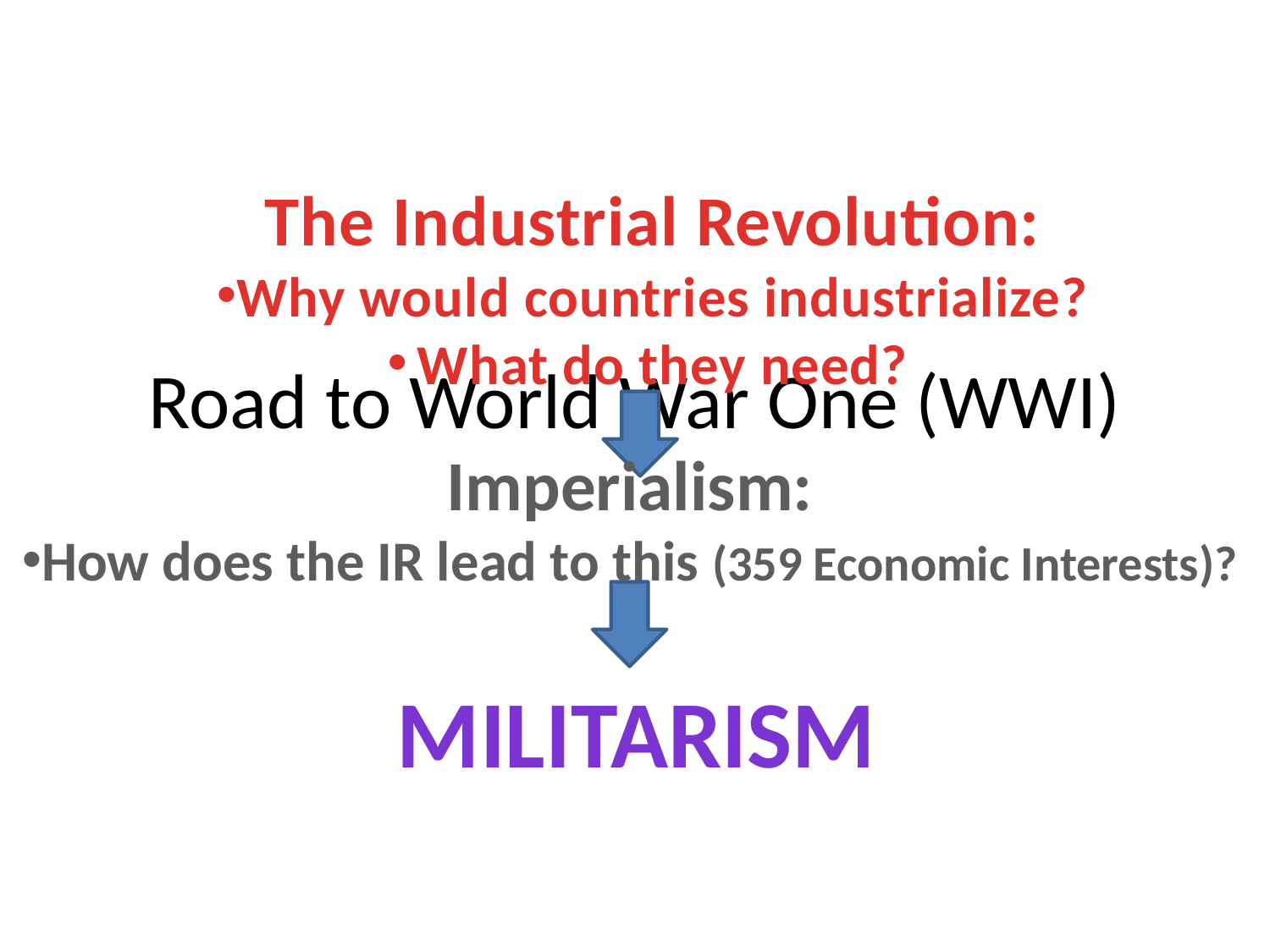

The Industrial Revolution:
Why would countries industrialize?
What do they need?
# Road to World War One (WWI)

Imperialism:
How does the IR lead to this (359 Economic Interests)?

Militarism